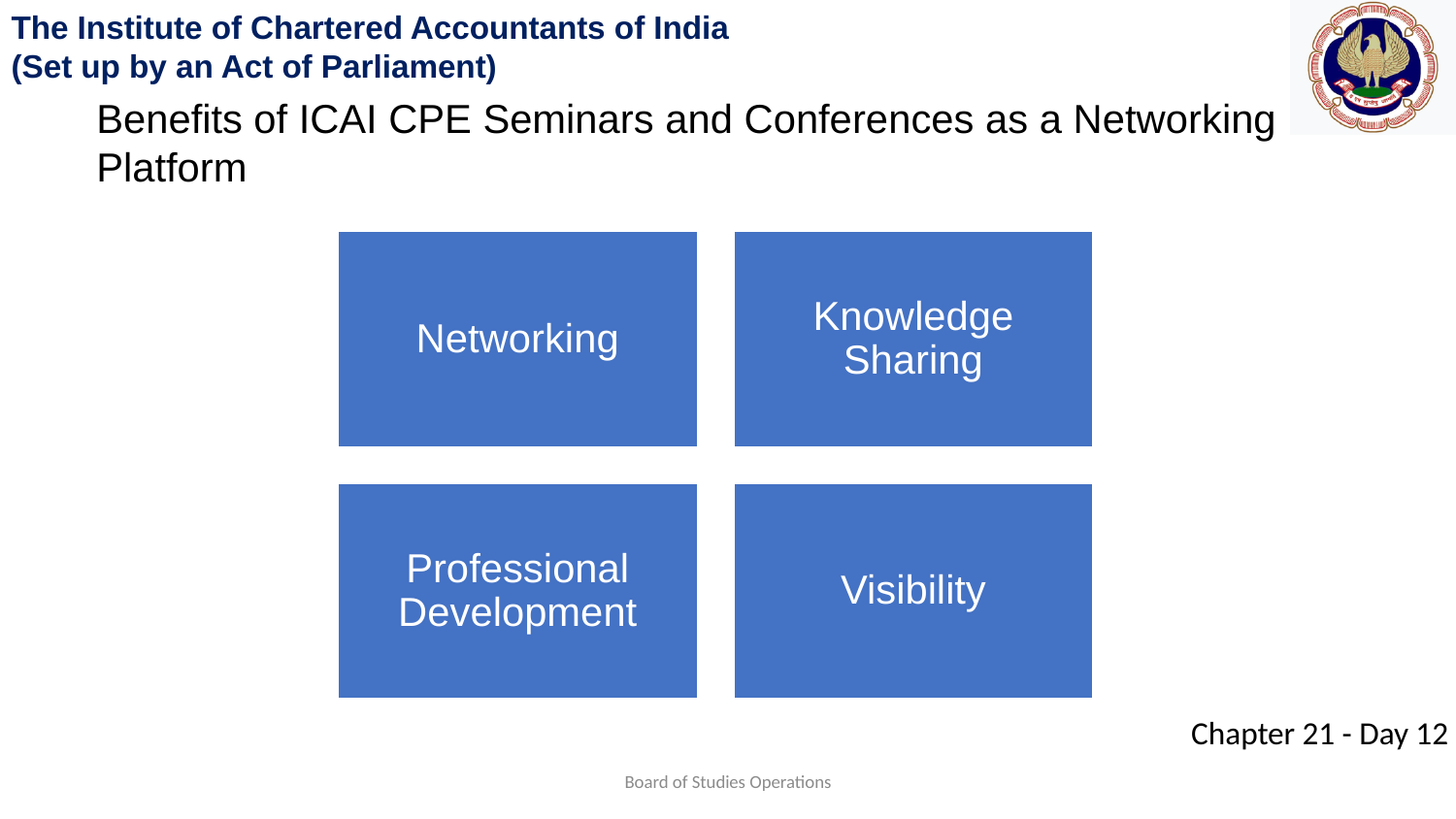

Benefits of ICAI CPE Seminars and Conferences as a Networking Platform

Networking
Knowledge Sharing
Professional Development
Visibility
Board of Studies Operations